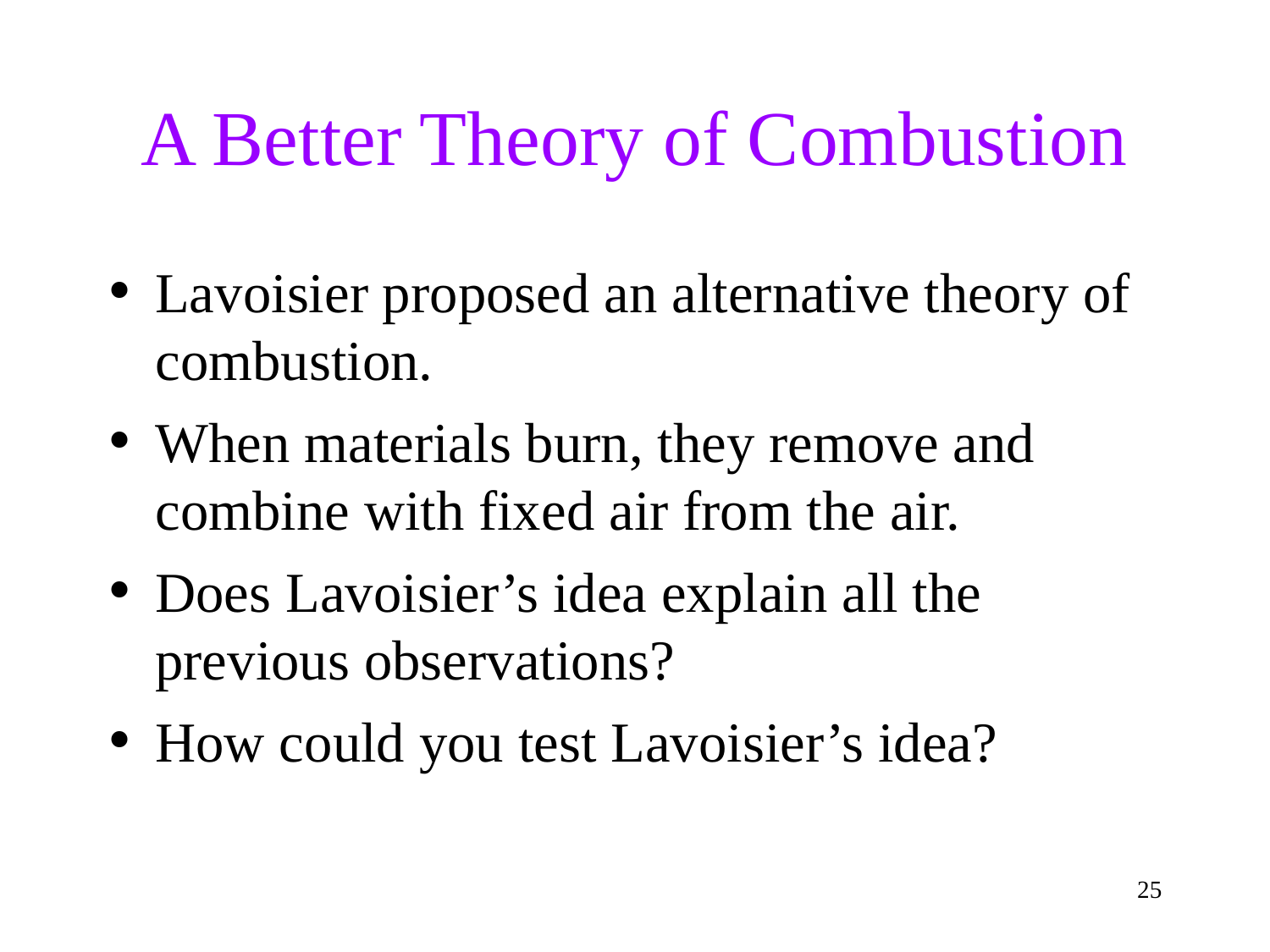

A Better Theory of Combustion
Lavoisier proposed an alternative theory of combustion.
When materials burn, they remove and combine with fixed air from the air.
Does Lavoisier’s idea explain all the previous observations?
How could you test Lavoisier’s idea?
25